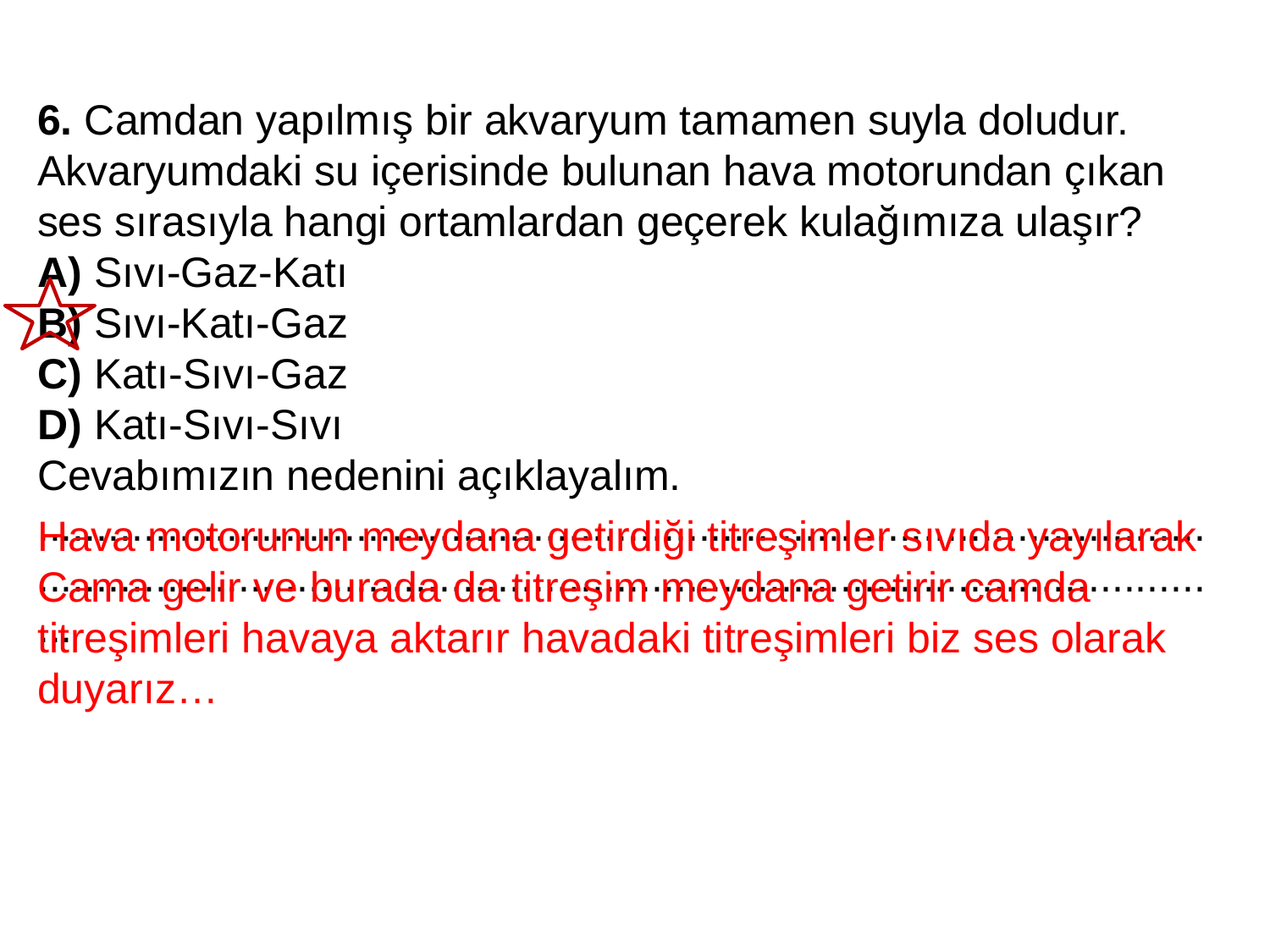

6. Camdan yapılmış bir akvaryum tamamen suyla doludur. Akvaryumdaki su içerisinde bulunan hava motorundan çıkan ses sırasıyla hangi ortamlardan geçerek kulağımıza ulaşır?
A) Sıvı-Gaz-Katı
B) Sıvı-Katı-Gaz
C) Katı-Sıvı-Gaz
D) Katı-Sıvı-Sıvı
Cevabımızın nedenini açıklayalım.
.........................................................................................................................................................................................................

Hava motorunun meydana getirdiği titreşimler sıvıda yayılarak
Cama gelir ve burada da titreşim meydana getirir camda titreşimleri havaya aktarır havadaki titreşimleri biz ses olarak duyarız…